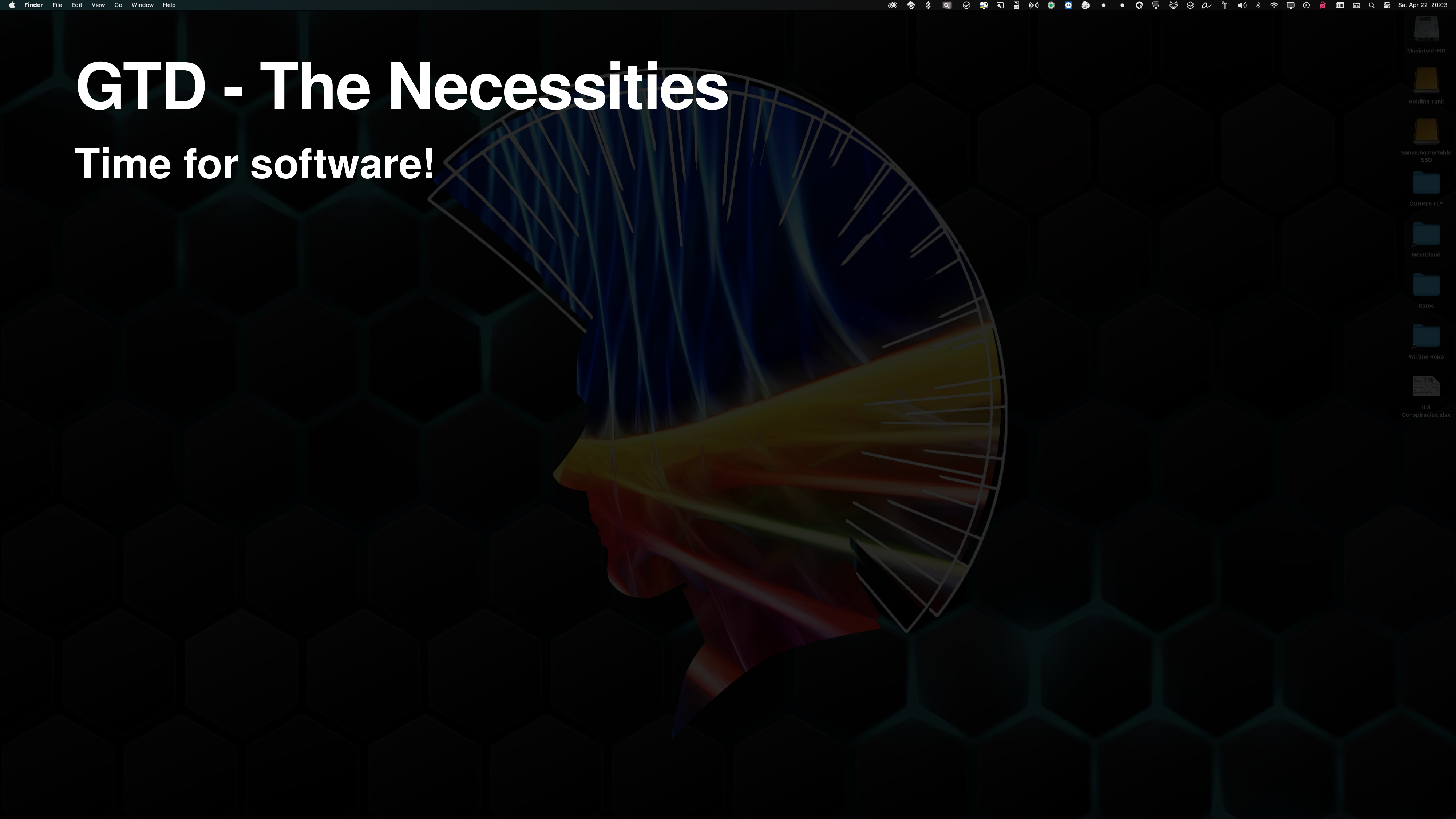

# GTD - The Necessities
Time for software!